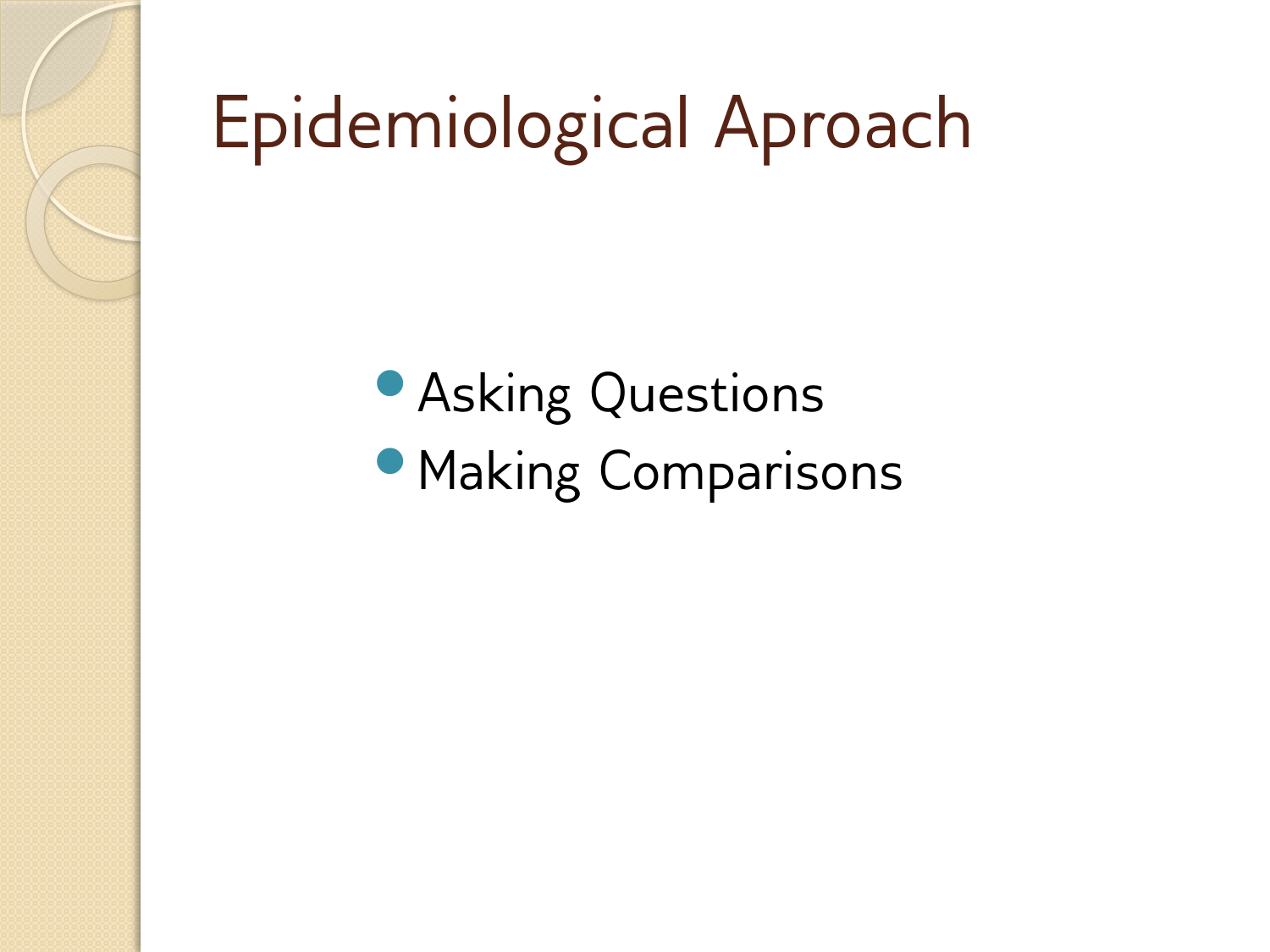

# Epidemiological Aproach
Asking Questions
Making Comparisons